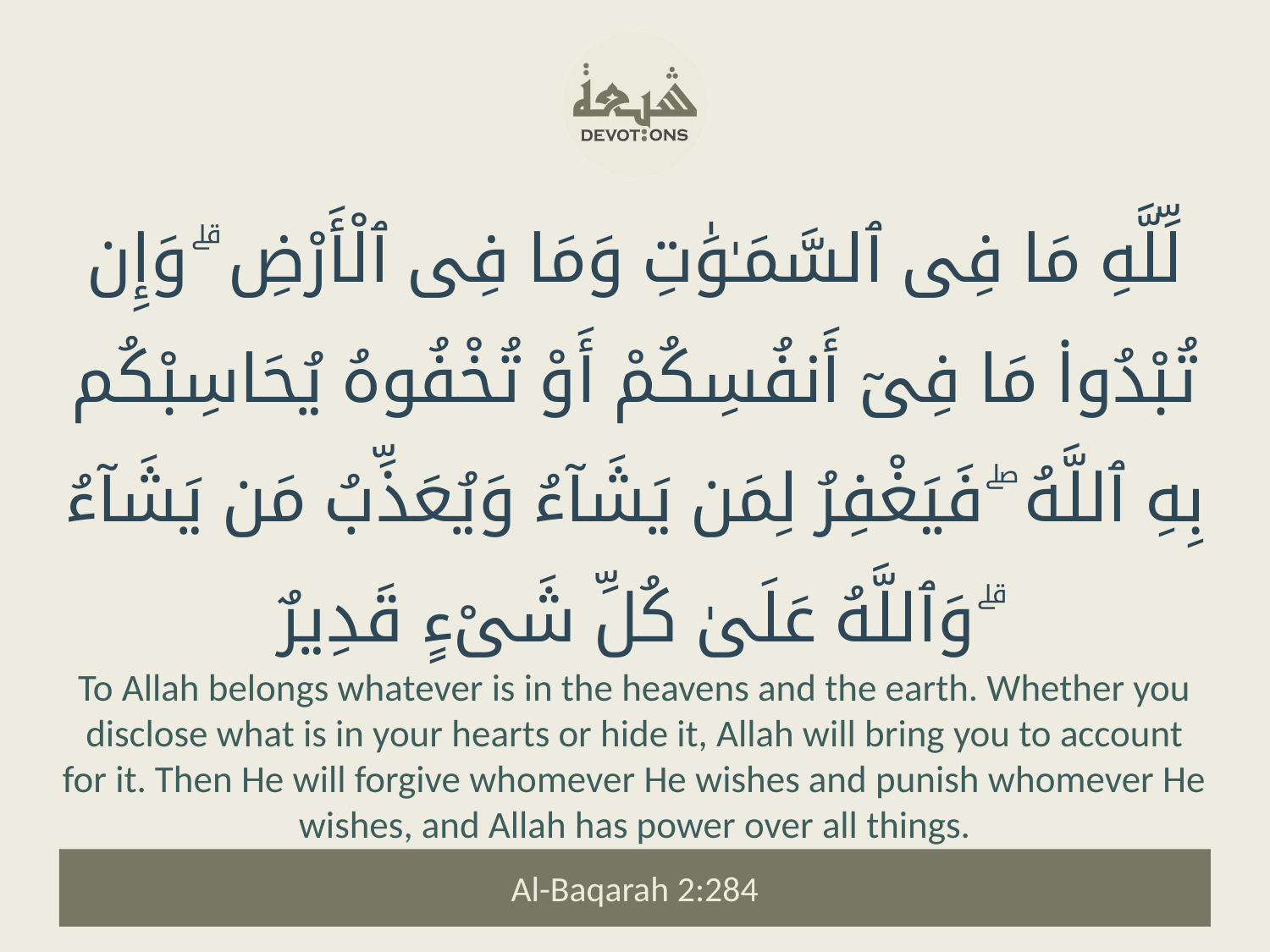

لِّلَّهِ مَا فِى ٱلسَّمَـٰوَٰتِ وَمَا فِى ٱلْأَرْضِ ۗ وَإِن تُبْدُوا۟ مَا فِىٓ أَنفُسِكُمْ أَوْ تُخْفُوهُ يُحَاسِبْكُم بِهِ ٱللَّهُ ۖ فَيَغْفِرُ لِمَن يَشَآءُ وَيُعَذِّبُ مَن يَشَآءُ ۗ وَٱللَّهُ عَلَىٰ كُلِّ شَىْءٍ قَدِيرٌ
To Allah belongs whatever is in the heavens and the earth. Whether you disclose what is in your hearts or hide it, Allah will bring you to account for it. Then He will forgive whomever He wishes and punish whomever He wishes, and Allah has power over all things.
Al-Baqarah 2:284